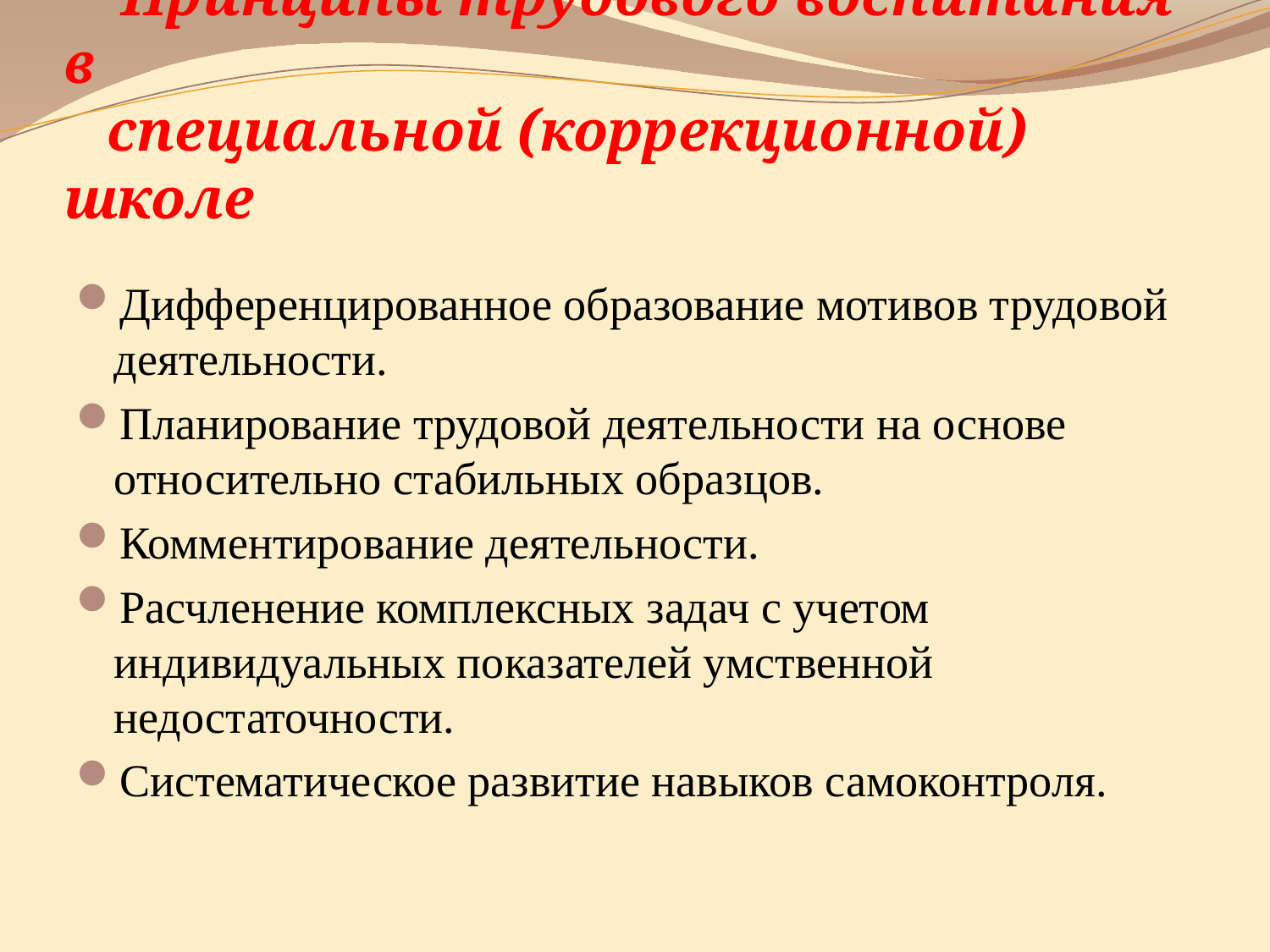

# Принципы трудового воспитания в специальной (коррекционной) школе
Дифференцированное образование мотивов трудовой деятельности.
Планирование трудовой деятельности на основе относительно стабильных образцов.
Комментирование деятельности.
Расчленение комплексных задач с учетом индивидуальных показателей умственной недостаточности.
Систематическое развитие навыков самоконтроля.